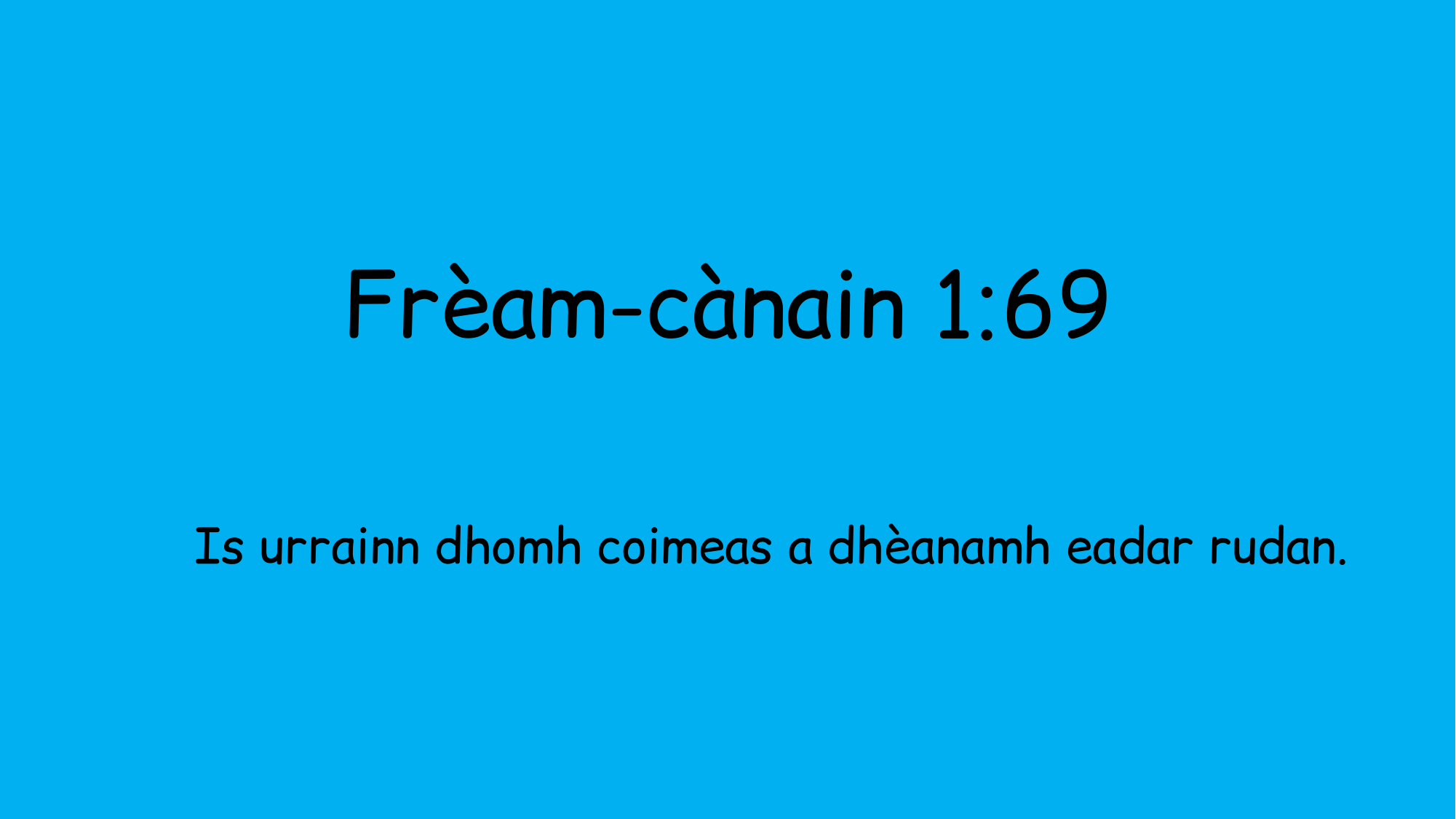

# Frèam-cànain 1:69
Is urrainn dhomh coimeas a dhèanamh eadar rudan.